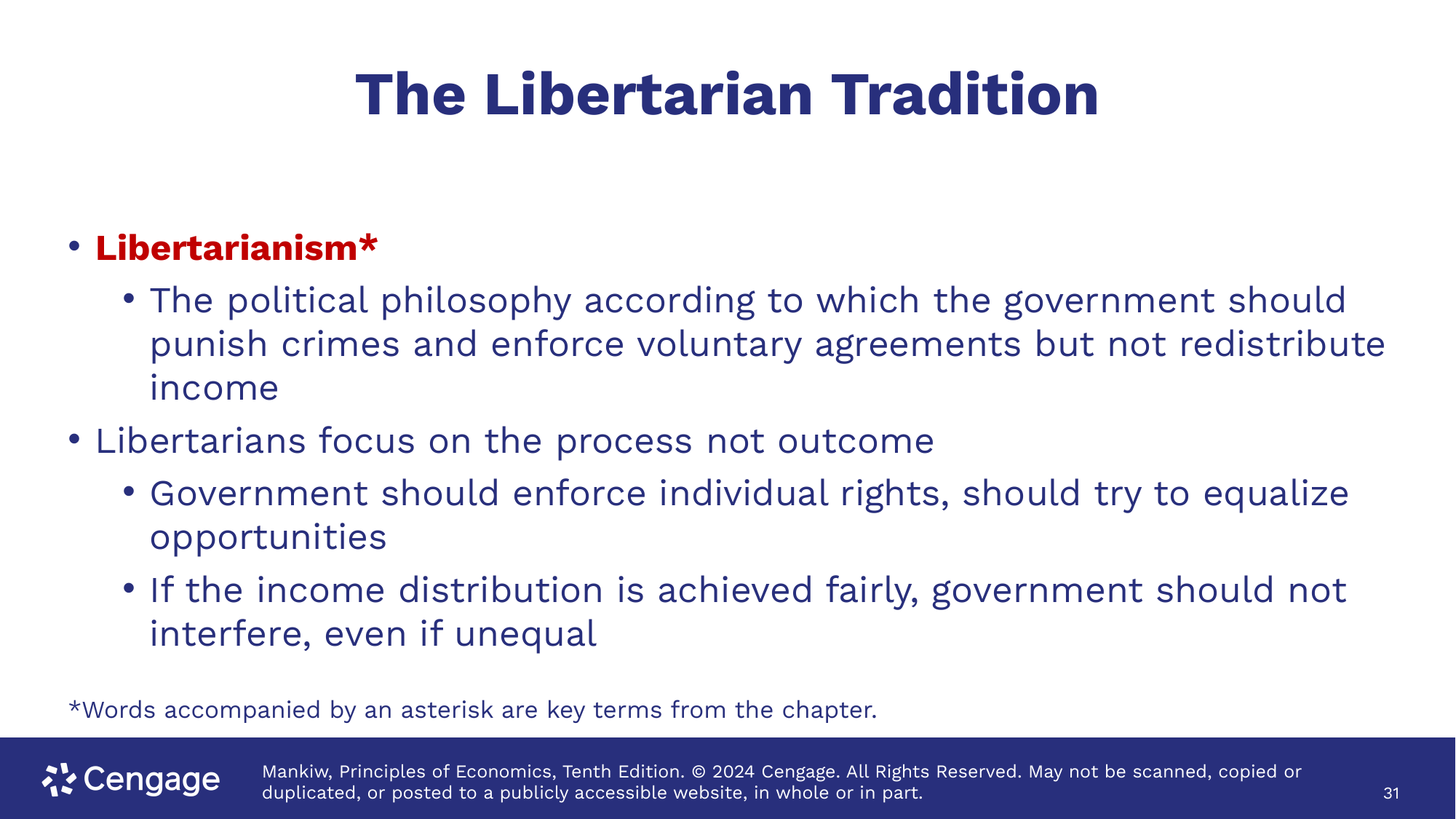

# The Libertarian Tradition
Libertarianism*
The political philosophy according to which the government should punish crimes and enforce voluntary agreements but not redistribute income
Libertarians focus on the process not outcome
Government should enforce individual rights, should try to equalize opportunities
If the income distribution is achieved fairly, government should not interfere, even if unequal
*Words accompanied by an asterisk are key terms from the chapter.